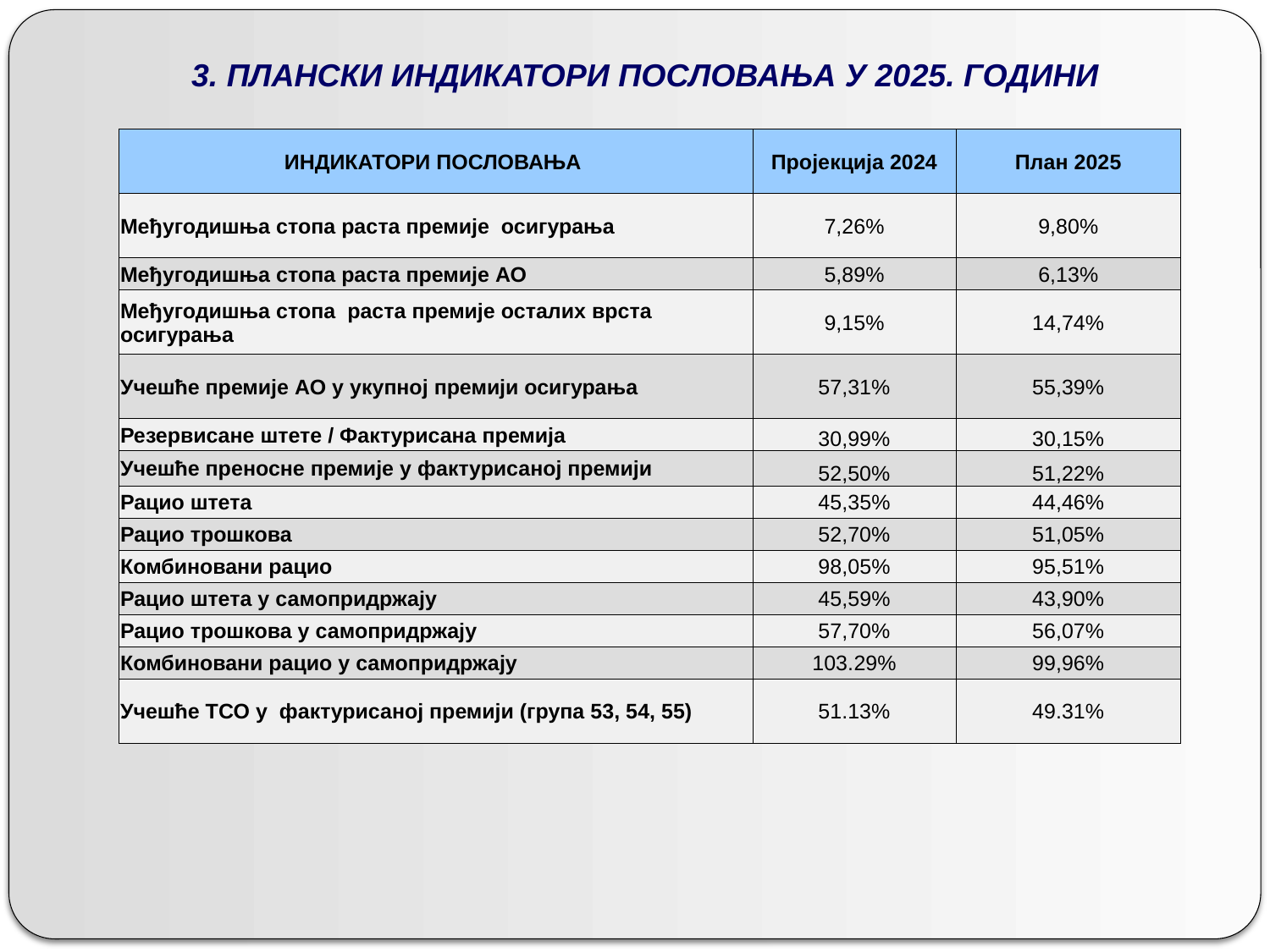

# 3. ПЛАНСКИ ИНДИКАТОРИ ПОСЛОВАЊА У 2025. ГОДИНИ
| ИНДИКАТОРИ ПОСЛОВАЊА | Пројекција 2024 | План 2025 |
| --- | --- | --- |
| Међугодишња стопа раста премије осигурања | 7,26% | 9,80% |
| Међугодишња стопа раста премије АО | 5,89% | 6,13% |
| Међугодишња стопа раста премије осталих врста осигурања | 9,15% | 14,74% |
| Учешће премије АО у укупној премији осигурања | 57,31% | 55,39% |
| Резервисане штете / Фактурисана премија | 30,99% | 30,15% |
| Учешће преносне премије у фактурисаној премији | 52,50% | 51,22% |
| Рацио штета | 45,35% | 44,46% |
| Рацио трошкова | 52,70% | 51,05% |
| Комбиновани рацио | 98,05% | 95,51% |
| Рацио штета у самопридржају | 45,59% | 43,90% |
| Рацио трошкова у самопридржају | 57,70% | 56,07% |
| Комбиновани рацио у самопридржају | 103.29% | 99,96% |
| Учешће ТСО у фактурисаној премији (група 53, 54, 55) | 51.13% | 49.31% |